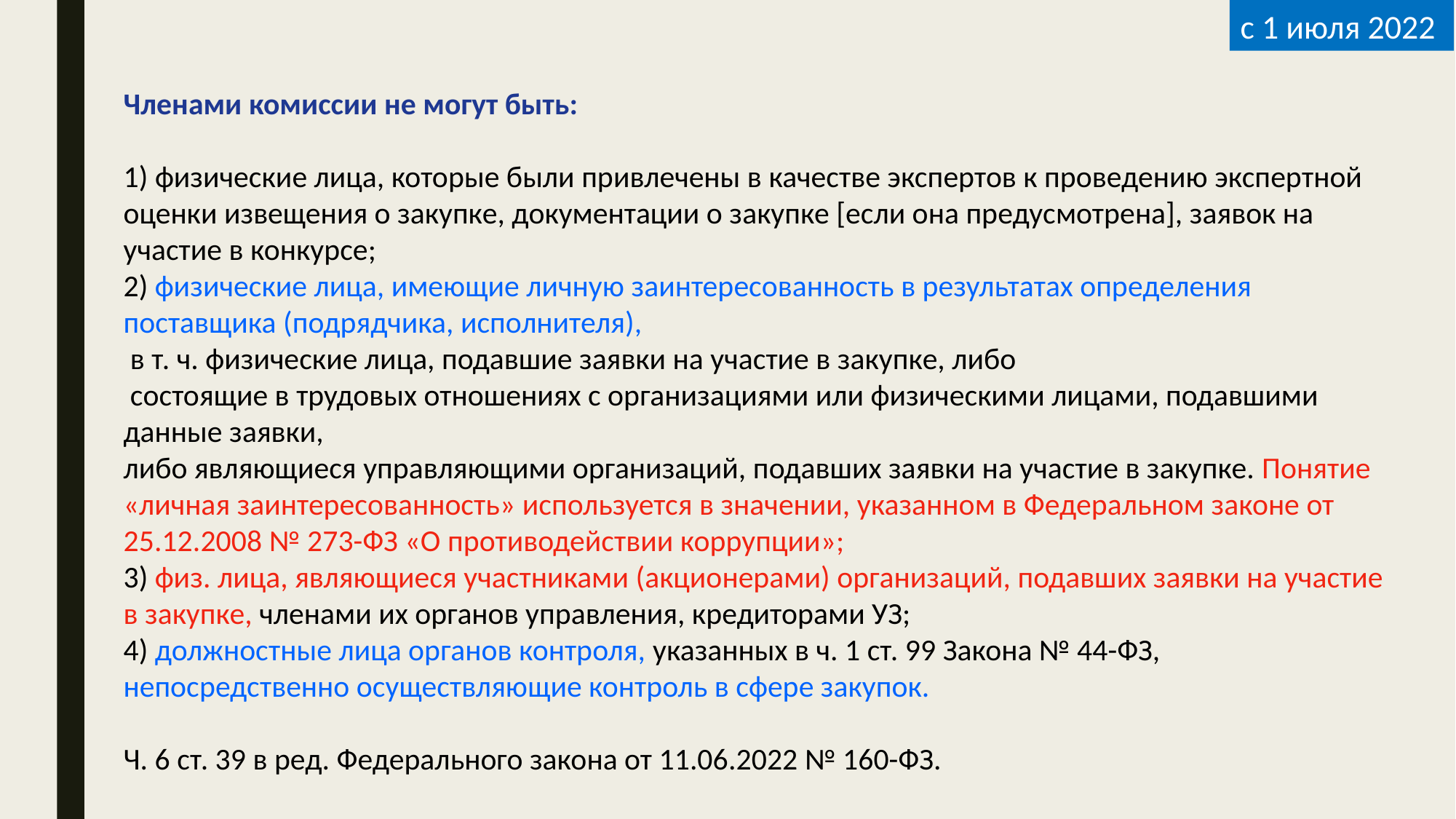

с 1 июля 2022
Членами комиссии не могут быть:

1) физические лица, которые были привлечены в качестве экспертов к проведению экспертной оценки извещения о закупке, документации о закупке [если она предусмотрена], заявок на участие в конкурсе;
2) физические лица, имеющие личную заинтересованность в результатах определения поставщика (подрядчика, исполнителя),
 в т. ч. физические лица, подавшие заявки на участие в закупке, либо
 состоящие в трудовых отношениях с организациями или физическими лицами, подавшими данные заявки,
либо являющиеся управляющими организаций, подавших заявки на участие в закупке. Понятие «личная заинтересованность» используется в значении, указанном в Федеральном законе от 25.12.2008 № 273-ФЗ «О противодействии коррупции»;
3) физ. лица, являющиеся участниками (акционерами) организаций, подавших заявки на участие в закупке, членами их органов управления, кредиторами УЗ;
4) должностные лица органов контроля, указанных в ч. 1 ст. 99 Закона № 44-ФЗ, непосредственно осуществляющие контроль в сфере закупок.

Ч. 6 ст. 39 в ред. Федерального закона от 11.06.2022 № 160-ФЗ.